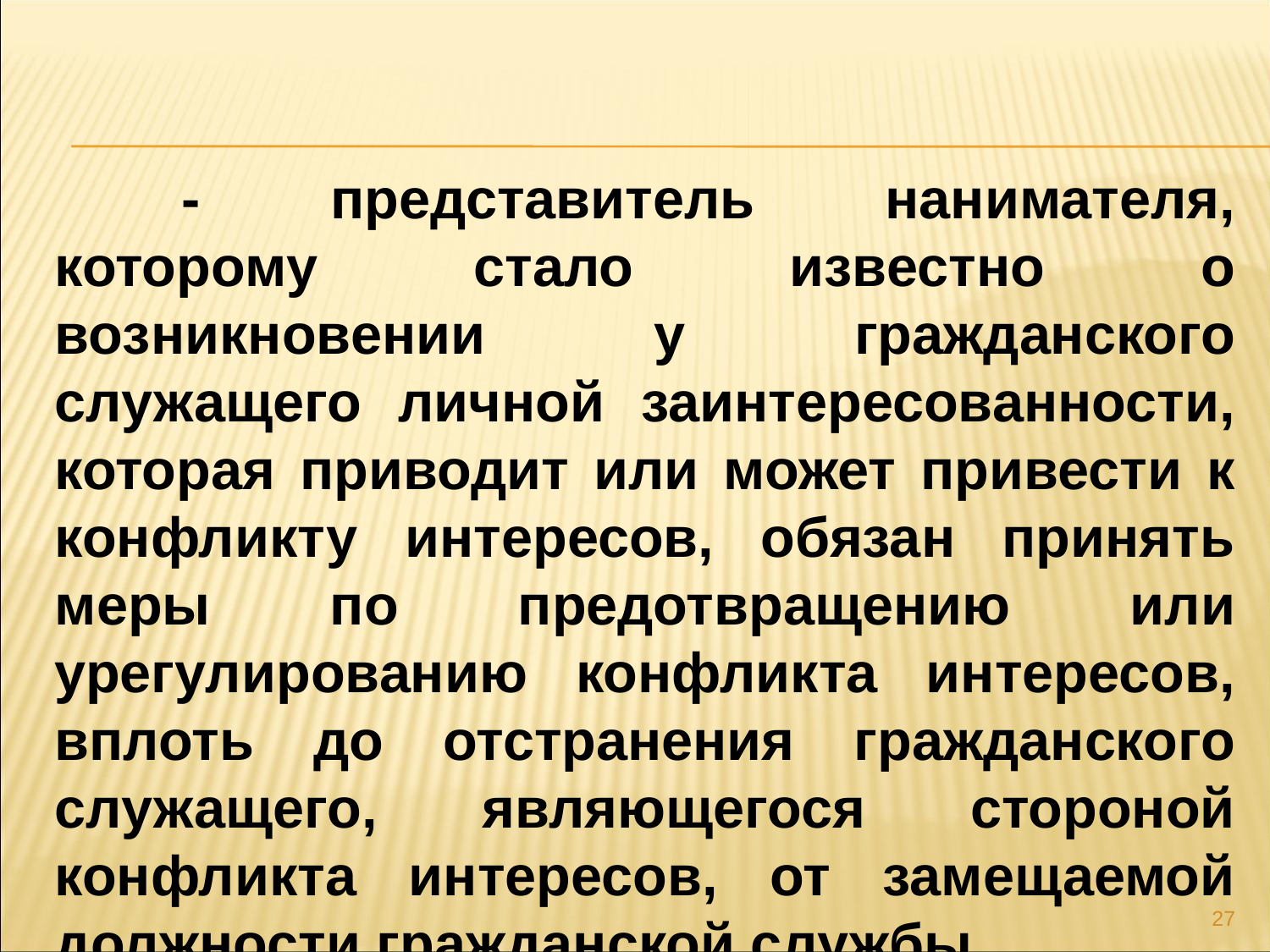

- представитель нанимателя, которому стало известно о возникновении у гражданского служащего личной заинтересованности, которая приводит или может привести к конфликту интересов, обязан принять меры по предотвращению или урегулированию конфликта интересов, вплоть до отстранения гражданского служащего, являющегося стороной конфликта интересов, от замещаемой должности гражданской службы.
27